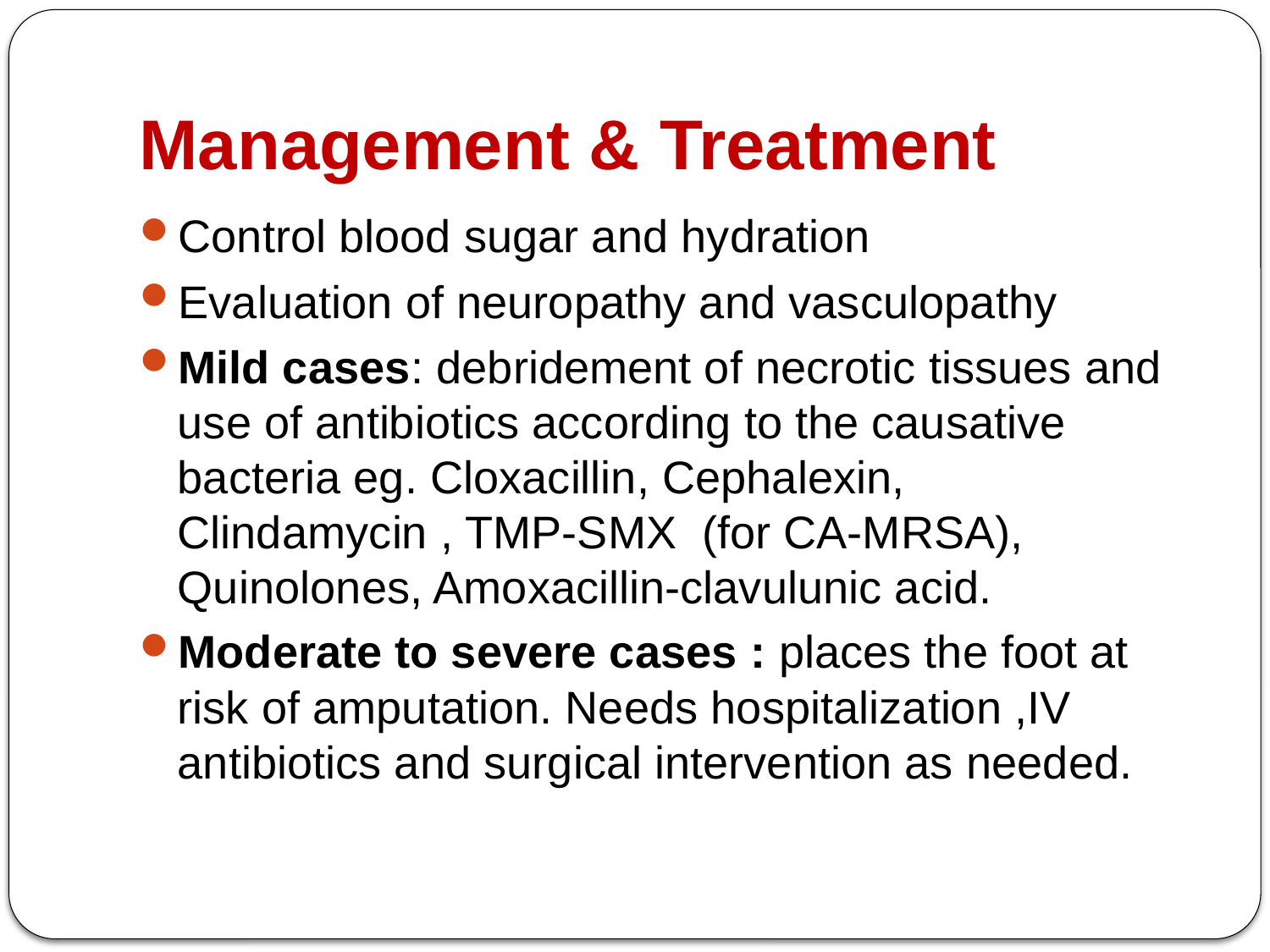

# Management & Treatment
Control blood sugar and hydration
Evaluation of neuropathy and vasculopathy
Mild cases: debridement of necrotic tissues and use of antibiotics according to the causative bacteria eg. Cloxacillin, Cephalexin, Clindamycin , TMP-SMX  (for CA-MRSA),  Quinolones, Amoxacillin-clavulunic acid.
Moderate to severe cases : places the foot at risk of amputation. Needs hospitalization ,IV antibiotics and surgical intervention as needed.